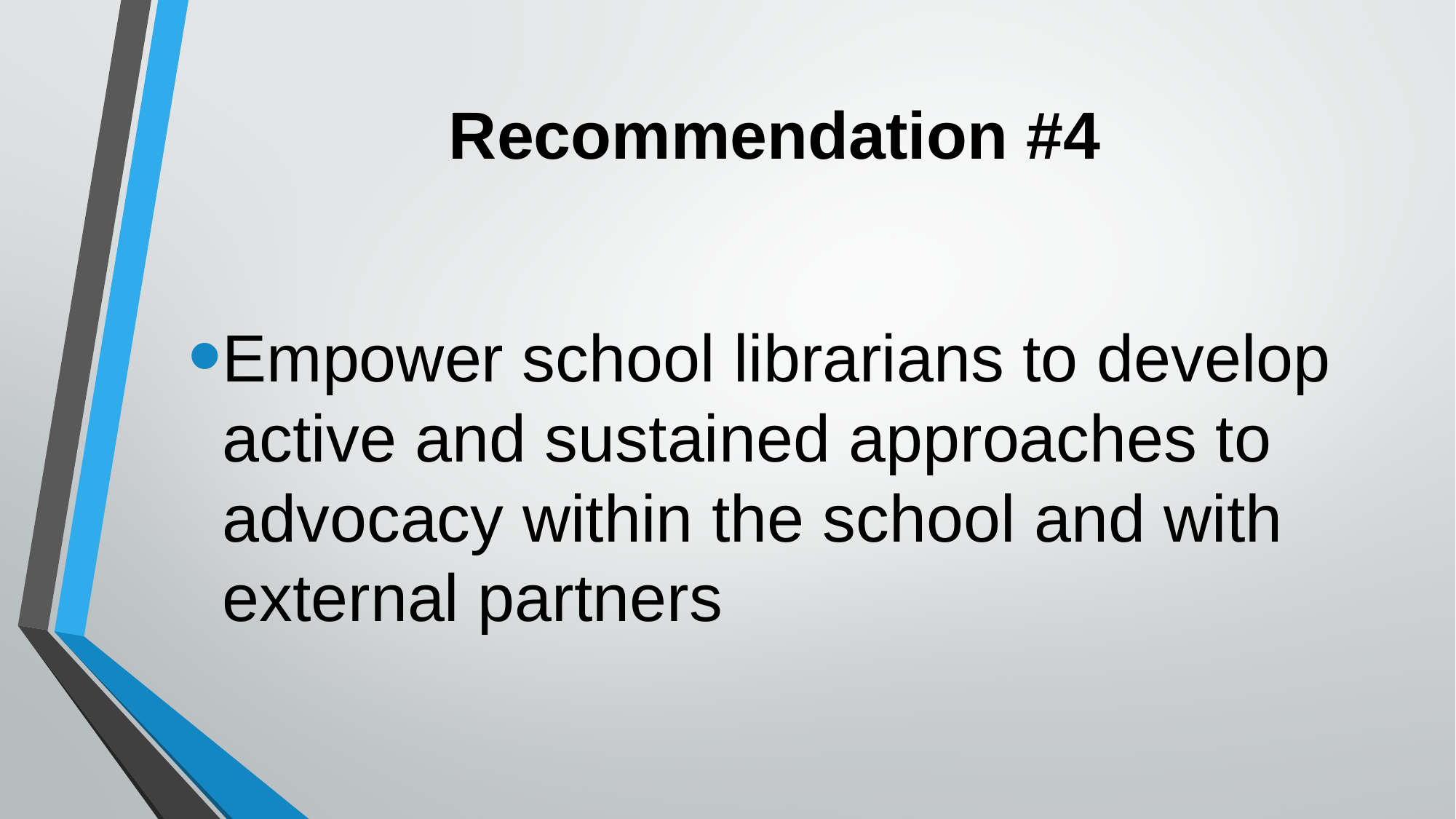

# Recommendation #4
Empower school librarians to develop active and sustained approaches to advocacy within the school and with external partners